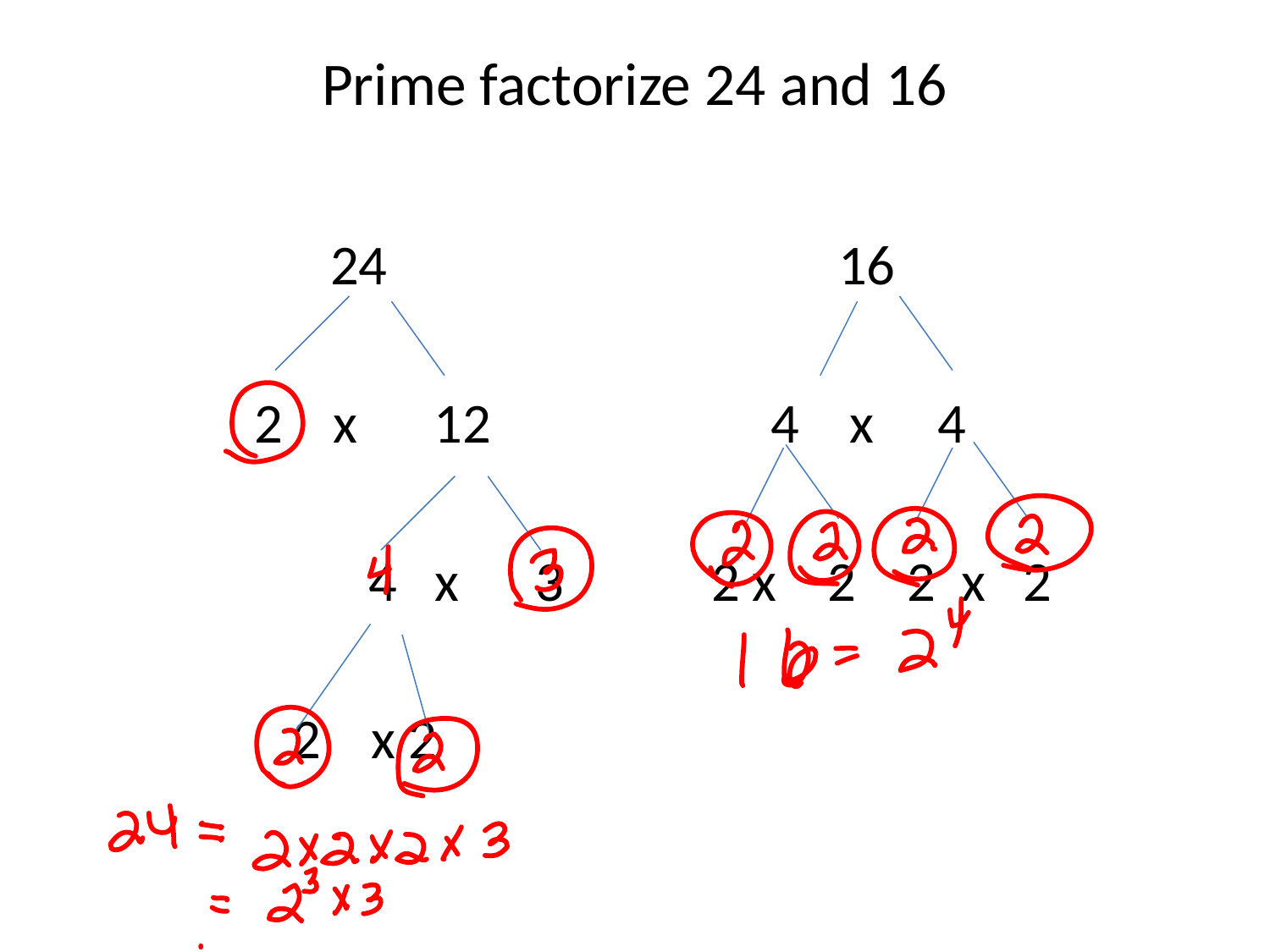

# Prime factorize 24 and 16
		24				16

              2    x      12                      4    x     4

                       4   x      3		2 x    2    2  x   2

                 2    x 2